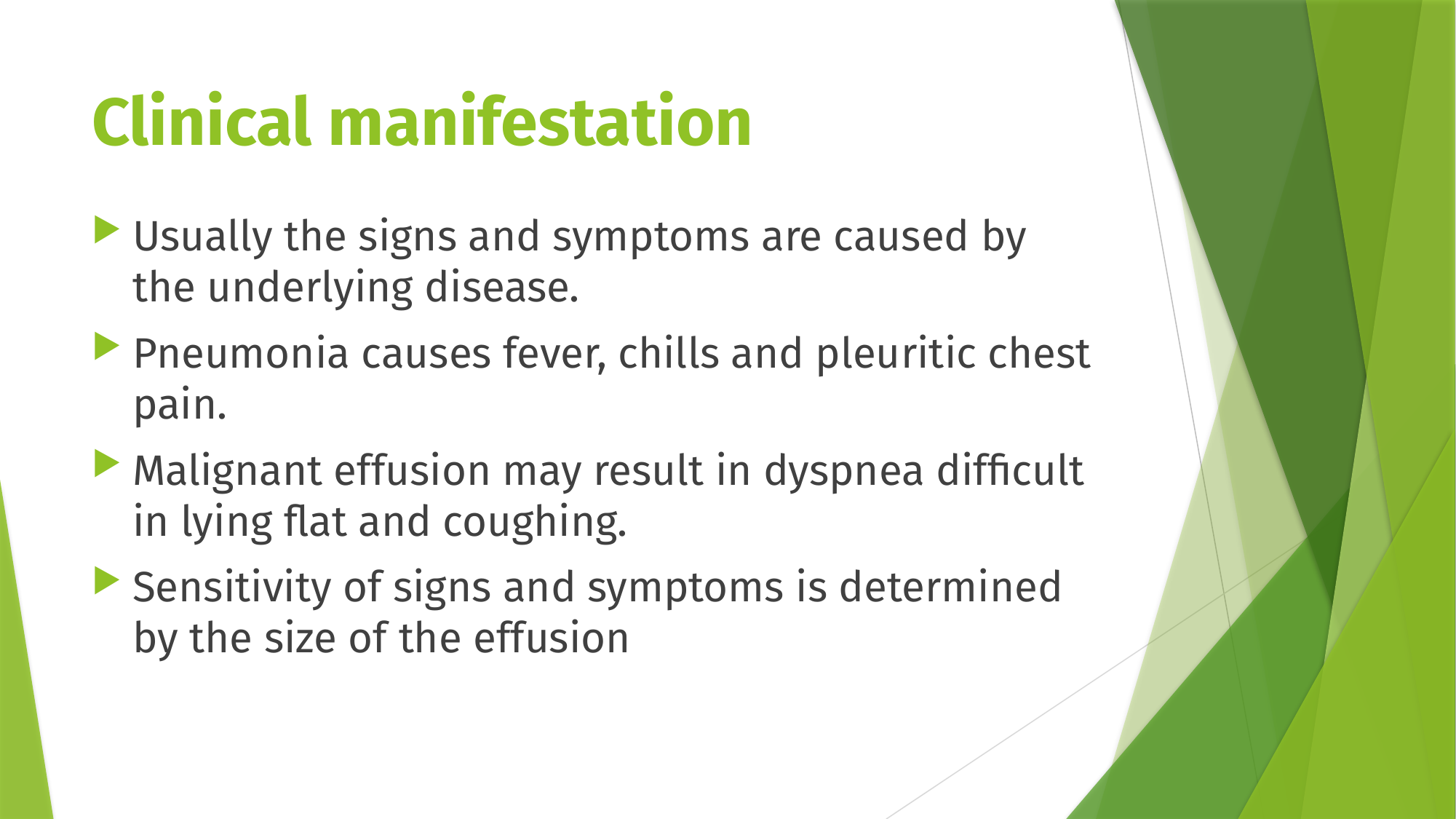

# Clinical manifestation
Usually the signs and symptoms are caused by the underlying disease.
Pneumonia causes fever, chills and pleuritic chest pain.
Malignant effusion may result in dyspnea difficult in lying flat and coughing.
Sensitivity of signs and symptoms is determined by the size of the effusion